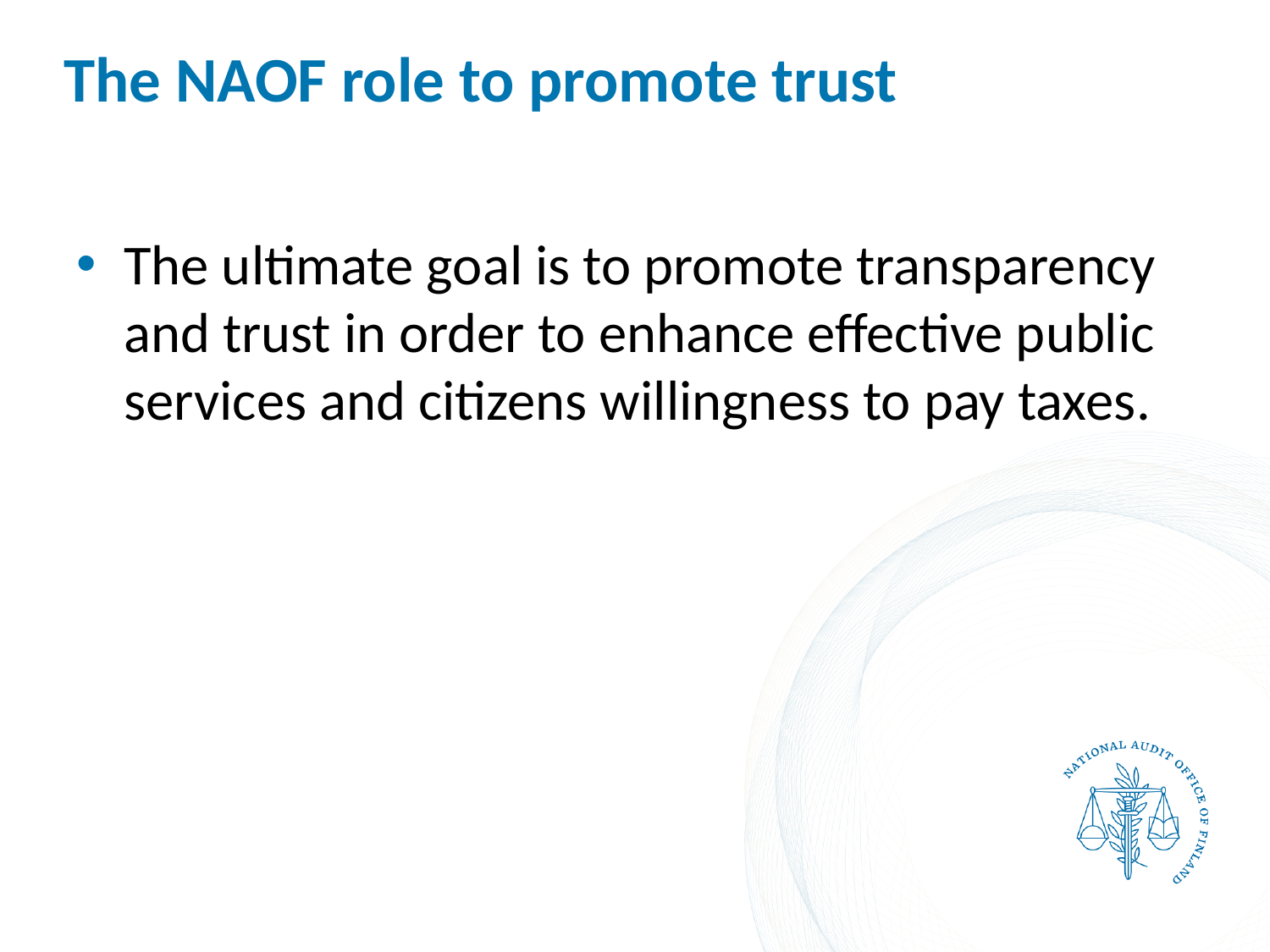

# The NAOF role to promote trust
The ultimate goal is to promote transparency and trust in order to enhance effective public services and citizens willingness to pay taxes.